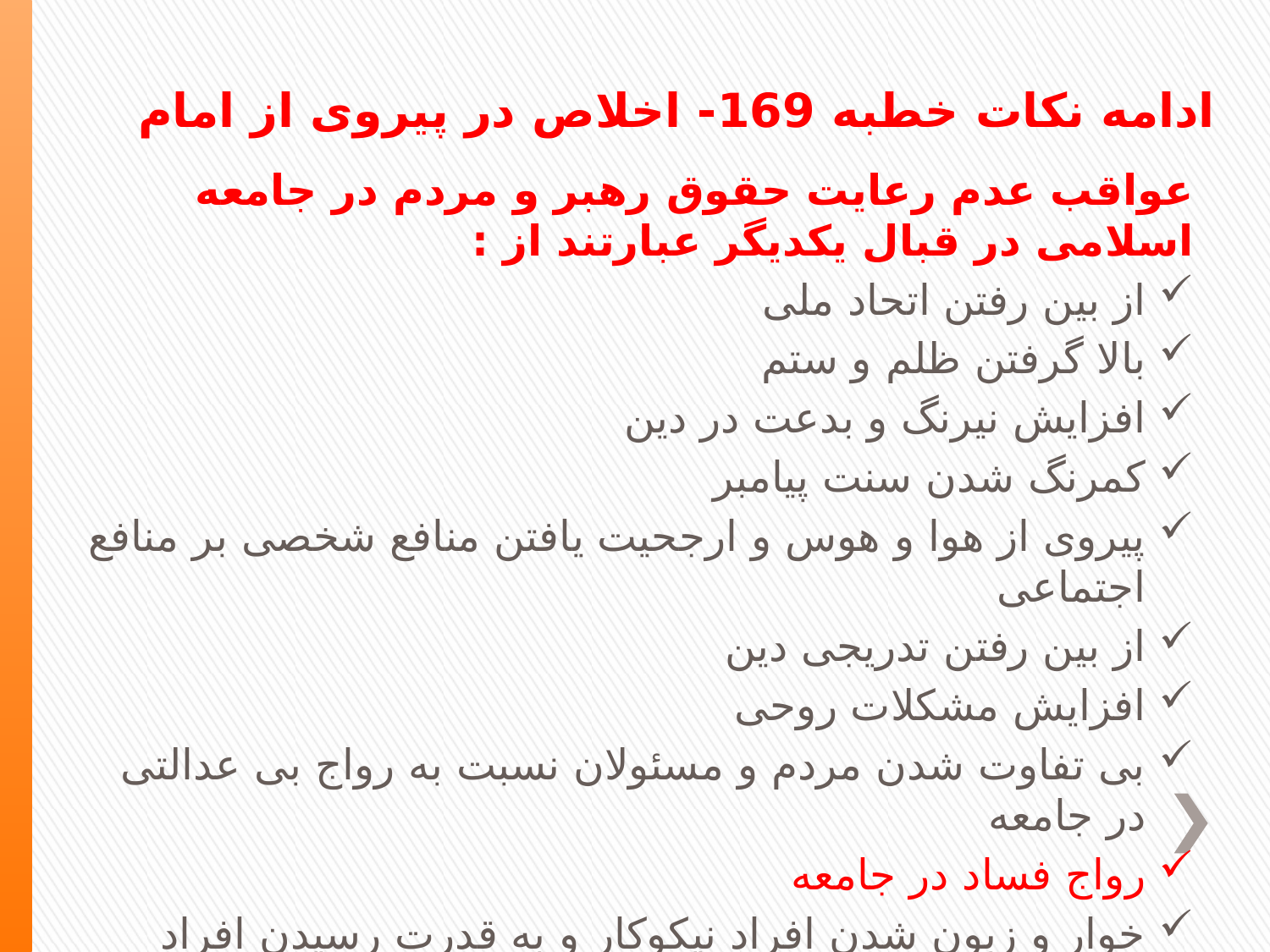

# ادامه نکات خطبه 169- اخلاص در پیروی از امام
عواقب عدم رعایت حقوق رهبر و مردم در جامعه اسلامی در قبال یکدیگر عبارتند از :
از بین رفتن اتحاد ملی
بالا گرفتن ظلم و ستم
افزایش نیرنگ و بدعت در دین
کمرنگ شدن سنت پیامبر
پیروی از هوا و هوس و ارجحیت یافتن منافع شخصی بر منافع اجتماعی
از بین رفتن تدریجی دین
افزایش مشکلات روحی
بی تفاوت شدن مردم و مسئولان نسبت به رواج بی عدالتی در جامعه
رواج فساد در جامعه
خوار و زبون شدن افراد نیکوکار و به قدرت رسیدن افراد فاسد( مصداق کیفر الهی)